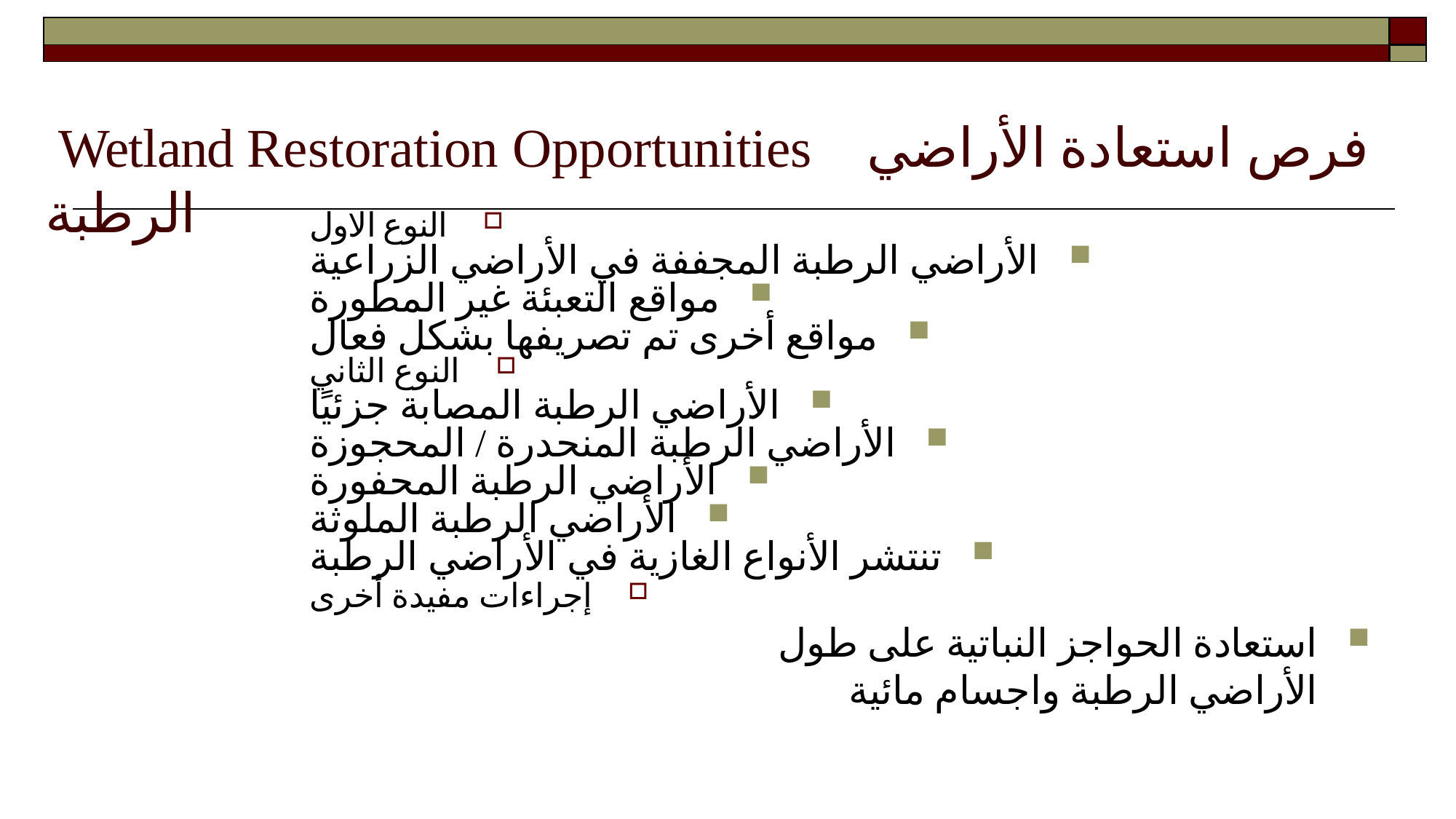

|  |  |
| --- | --- |
|  |  |
# Wetland Restoration Opportunities    فرص استعادة الأراضي الرطبة
النوع الاول
الأراضي الرطبة المجففة في الأراضي الزراعية
مواقع التعبئة غير المطورة
مواقع أخرى تم تصريفها بشكل فعال
النوع الثاني
الأراضي الرطبة المصابة جزئيًا
الأراضي الرطبة المنحدرة / المحجوزة
الأراضي الرطبة المحفورة
الأراضي الرطبة الملوثة
تنتشر الأنواع الغازية في الأراضي الرطبة
إجراءات مفيدة أخرى

استعادة الحواجز النباتية على طول الأراضي الرطبة واجسام مائية